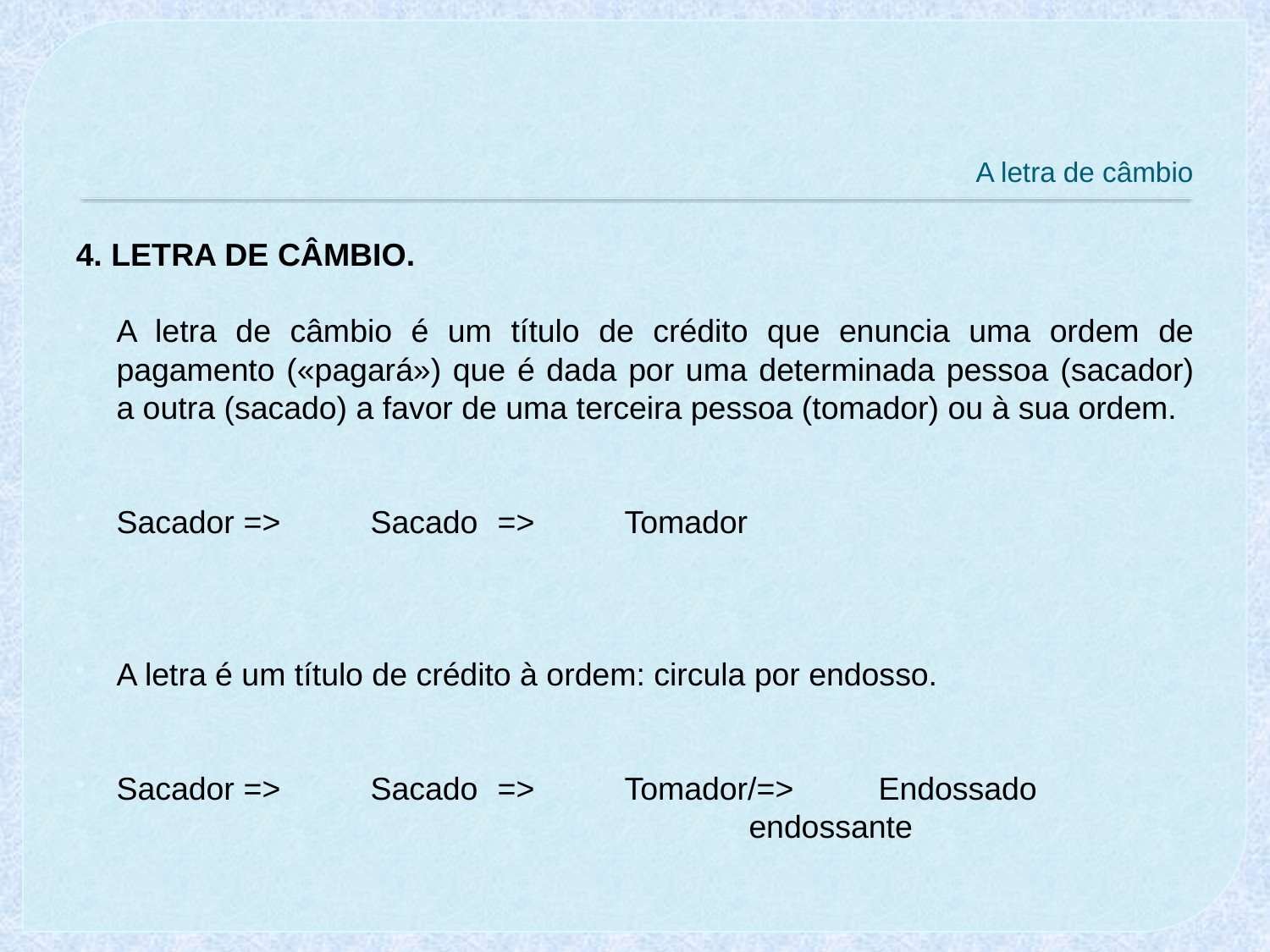

# A letra de câmbio
4. LETRA DE CÂMBIO.

A letra de câmbio é um título de crédito que enuncia uma ordem de pagamento («pagará») que é dada por uma determinada pessoa (sacador) a outra (sacado) a favor de uma terceira pessoa (tomador) ou à sua ordem.

Sacador	=>	Sacado	=>	Tomador

A letra é um título de crédito à ordem: circula por endosso.

Sacador	=>	Sacado	=>	Tomador/=>	Endossado
					              endossante